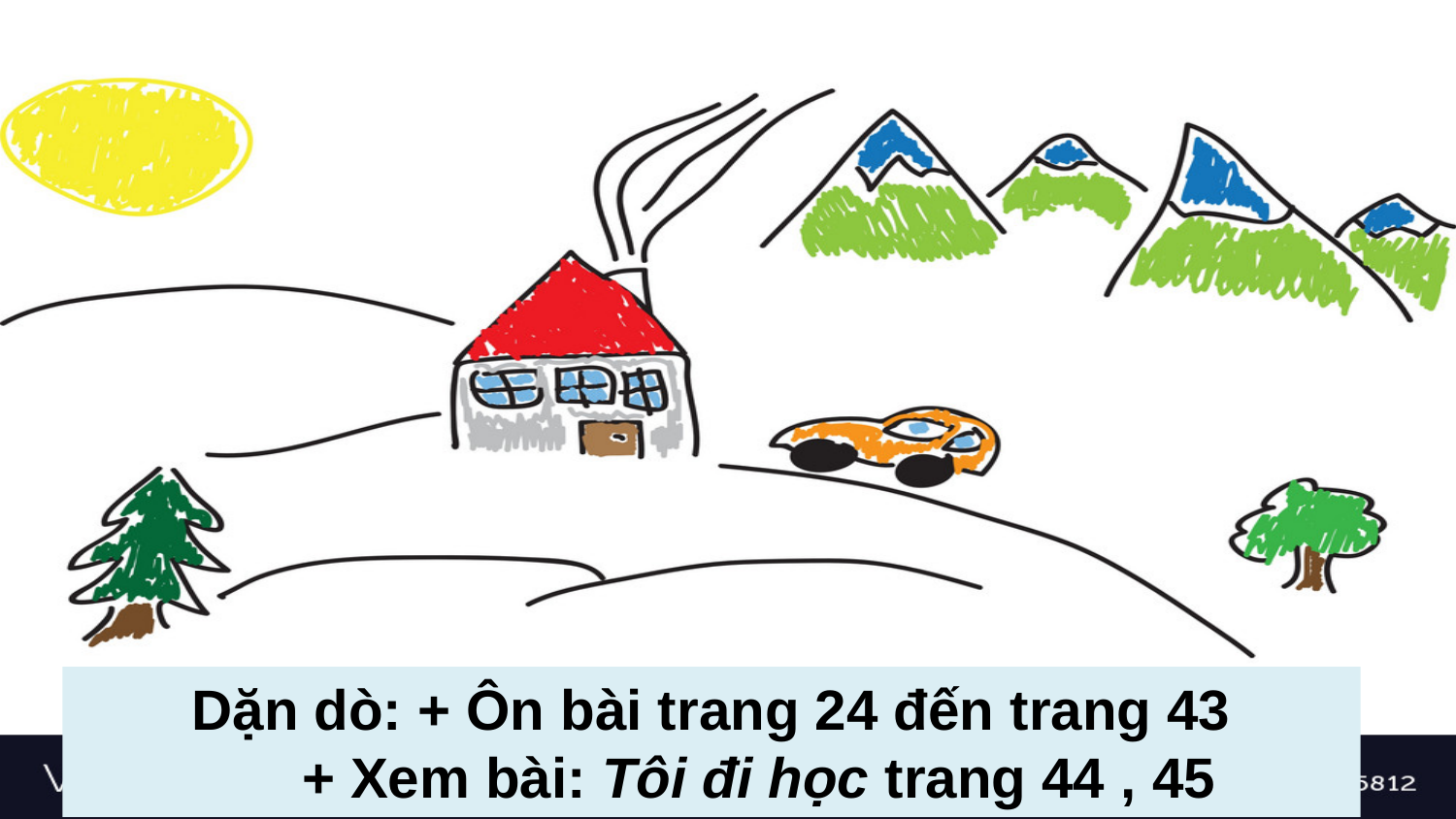

Dặn dò: + Ôn bài trang 24 đến trang 43
      + Xem bài: Tôi đi học trang 44 , 45